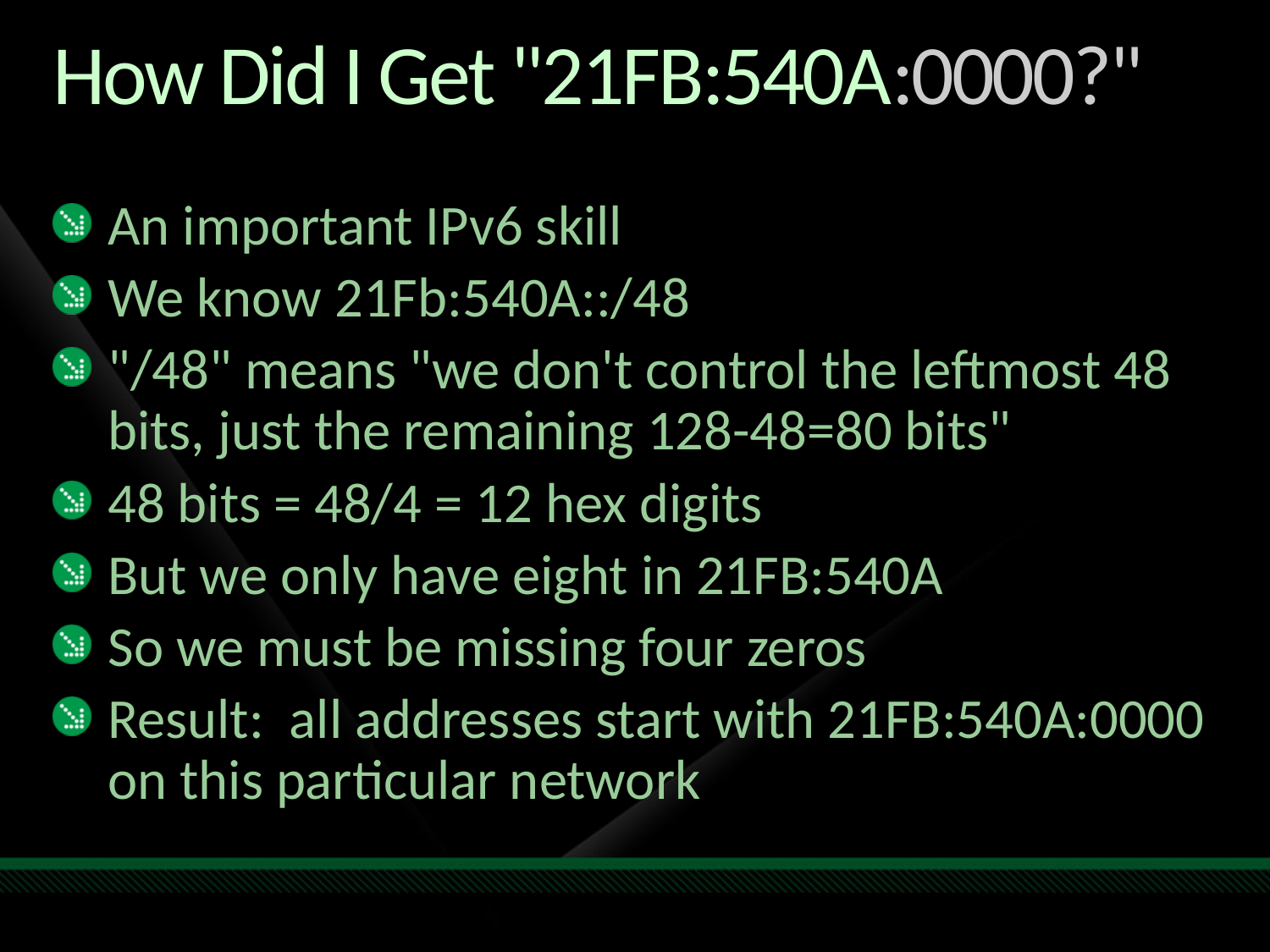

# How Did I Get "21FB:540A:0000?"
An important IPv6 skill
We know 21Fb:540A::/48
"/48" means "we don't control the leftmost 48 bits, just the remaining 128-48=80 bits"
48 bits = 48/4 = 12 hex digits
But we only have eight in 21FB:540A
So we must be missing four zeros
Result:  all addresses start with 21FB:540A:0000 on this particular network